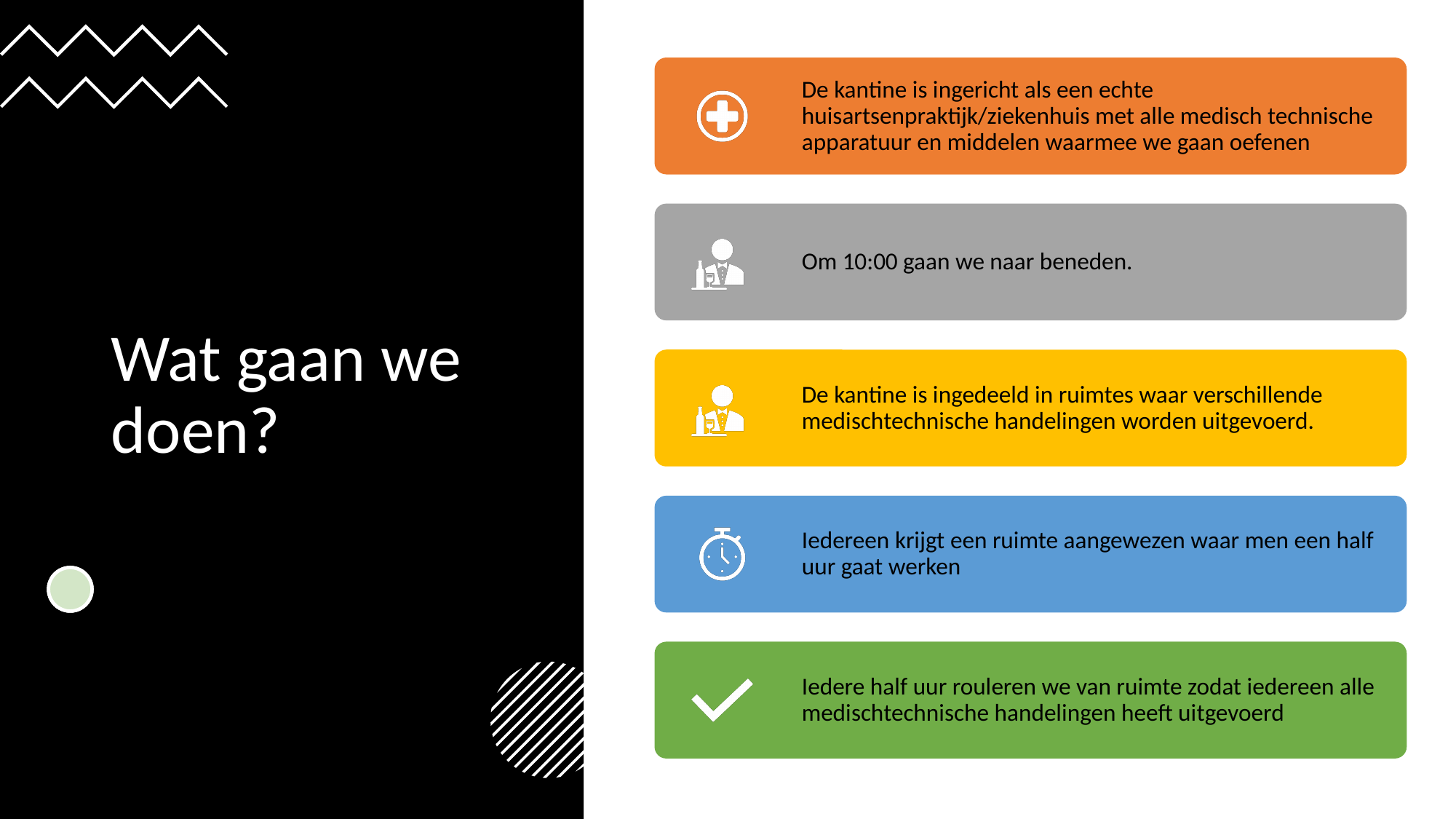

De kantine is ingericht als een echte huisartsenpraktijk/ziekenhuis met alle medisch technische apparatuur en middelen waarmee we gaan oefenen
Om 10:00 gaan we naar beneden.
De kantine is ingedeeld in ruimtes waar verschillende medischtechnische handelingen worden uitgevoerd.
Iedereen krijgt een ruimte aangewezen waar men een half uur gaat werken
Iedere half uur rouleren we van ruimte zodat iedereen alle medischtechnische handelingen heeft uitgevoerd
# Wat gaan we doen?